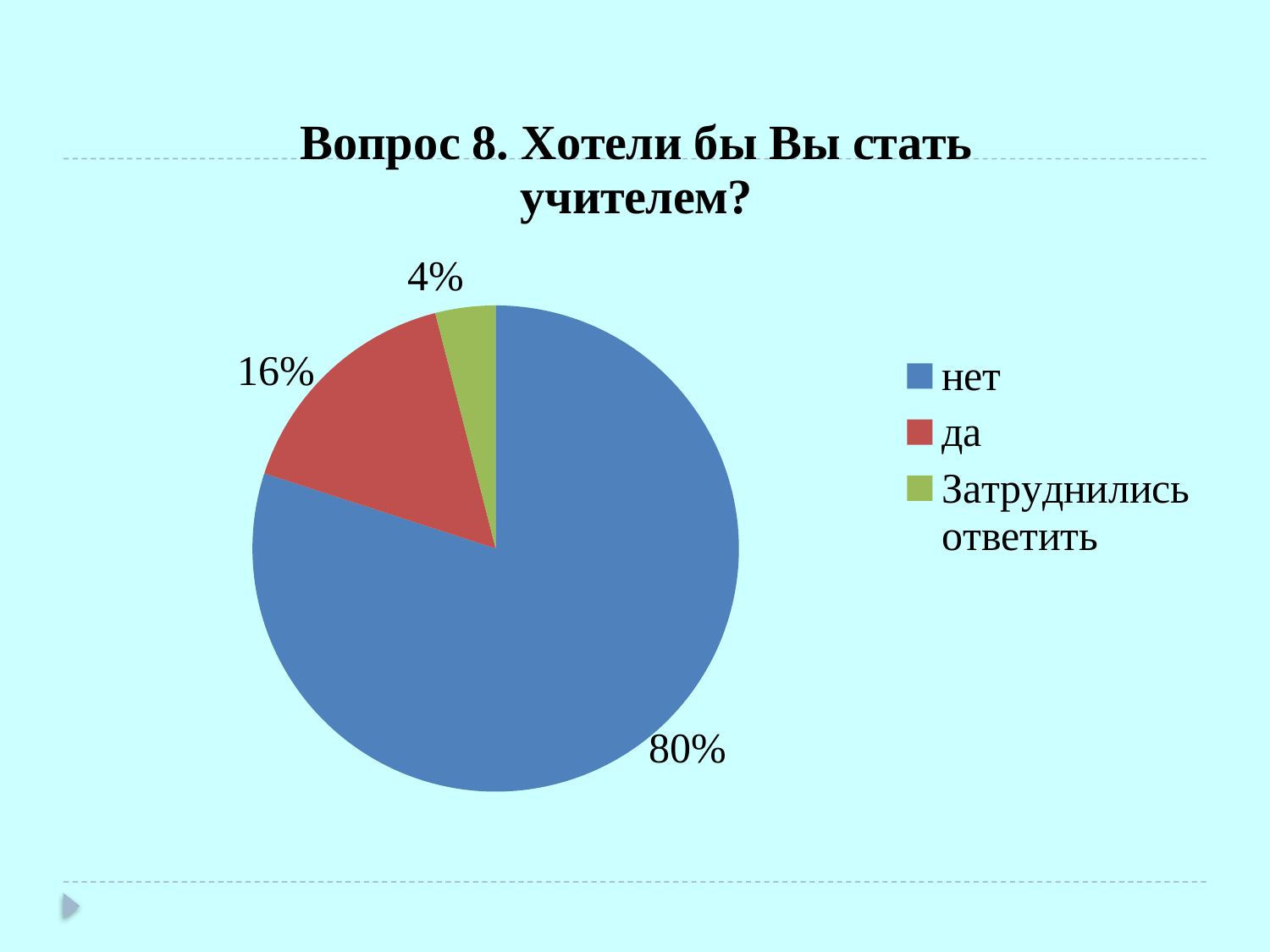

### Chart: Вопрос 8. Хотели бы Вы стать учителем?

| Category | Вопрос 8. Хотели бы Вы стать учителем? |
|---|---|
| нет | 0.8 |
| да | 0.16 |
| Затруднились ответить | 0.04 |